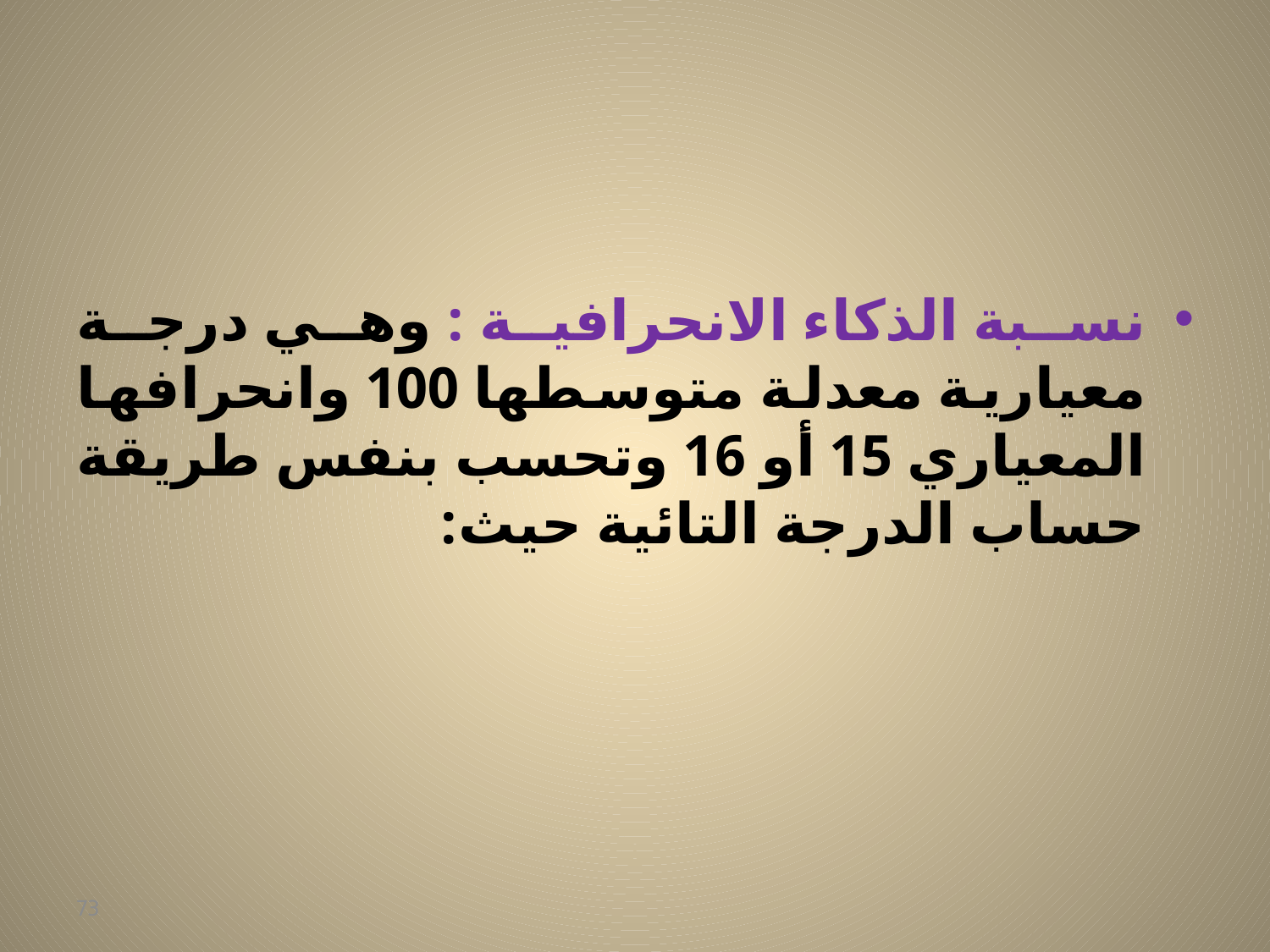

#

نسبة الذكاء الانحرافية : وهي درجة معيارية معدلة متوسطها 100 وانحرافها المعياري 15 أو 16 وتحسب بنفس طريقة حساب الدرجة التائية حيث:

73